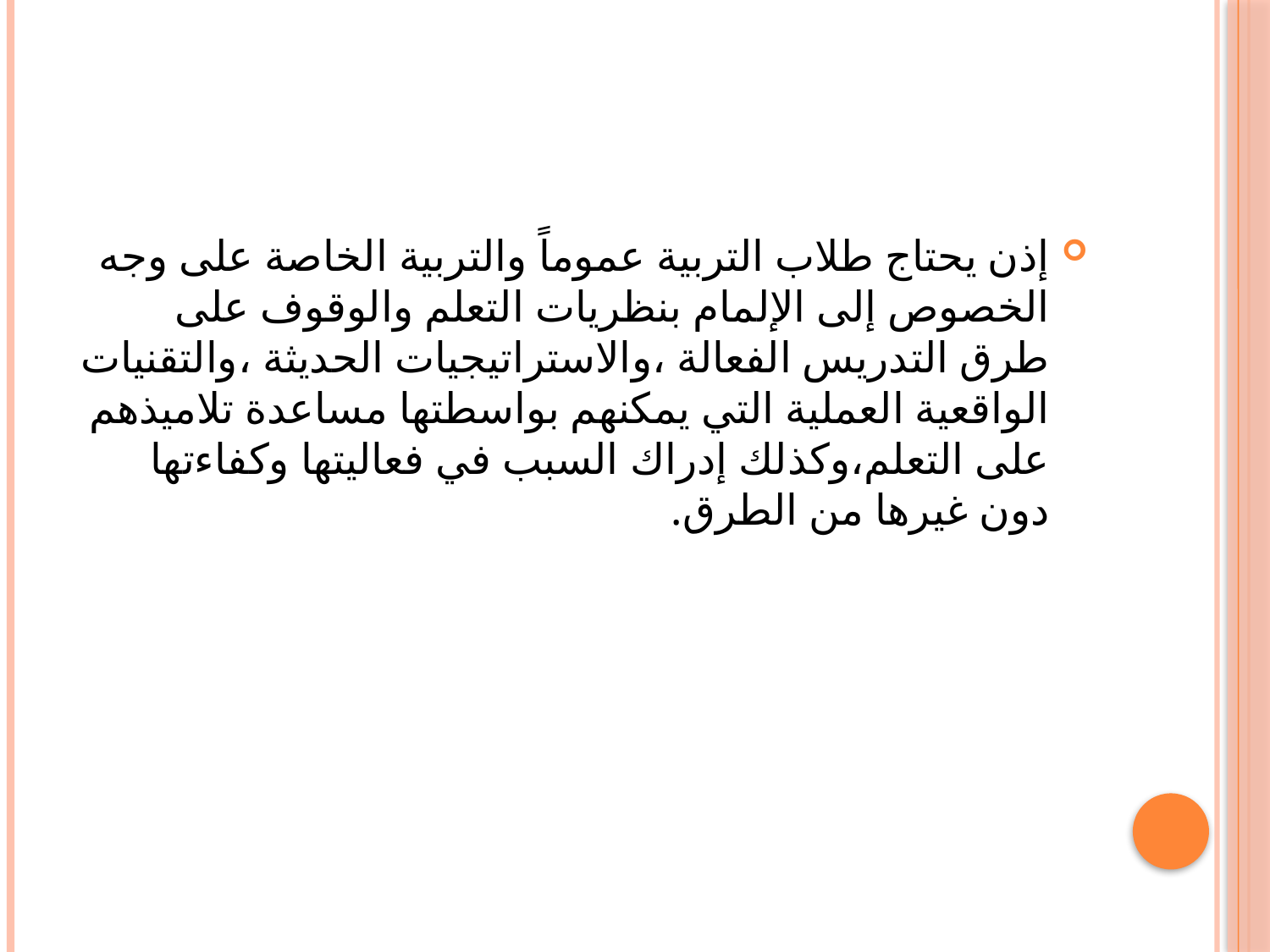

#
إذن يحتاج طلاب التربية عموماً والتربية الخاصة على وجه الخصوص إلى الإلمام بنظريات التعلم والوقوف على طرق التدريس الفعالة ،والاستراتيجيات الحديثة ،والتقنيات الواقعية العملية التي يمكنهم بواسطتها مساعدة تلاميذهم على التعلم،وكذلك إدراك السبب في فعاليتها وكفاءتها دون غيرها من الطرق.